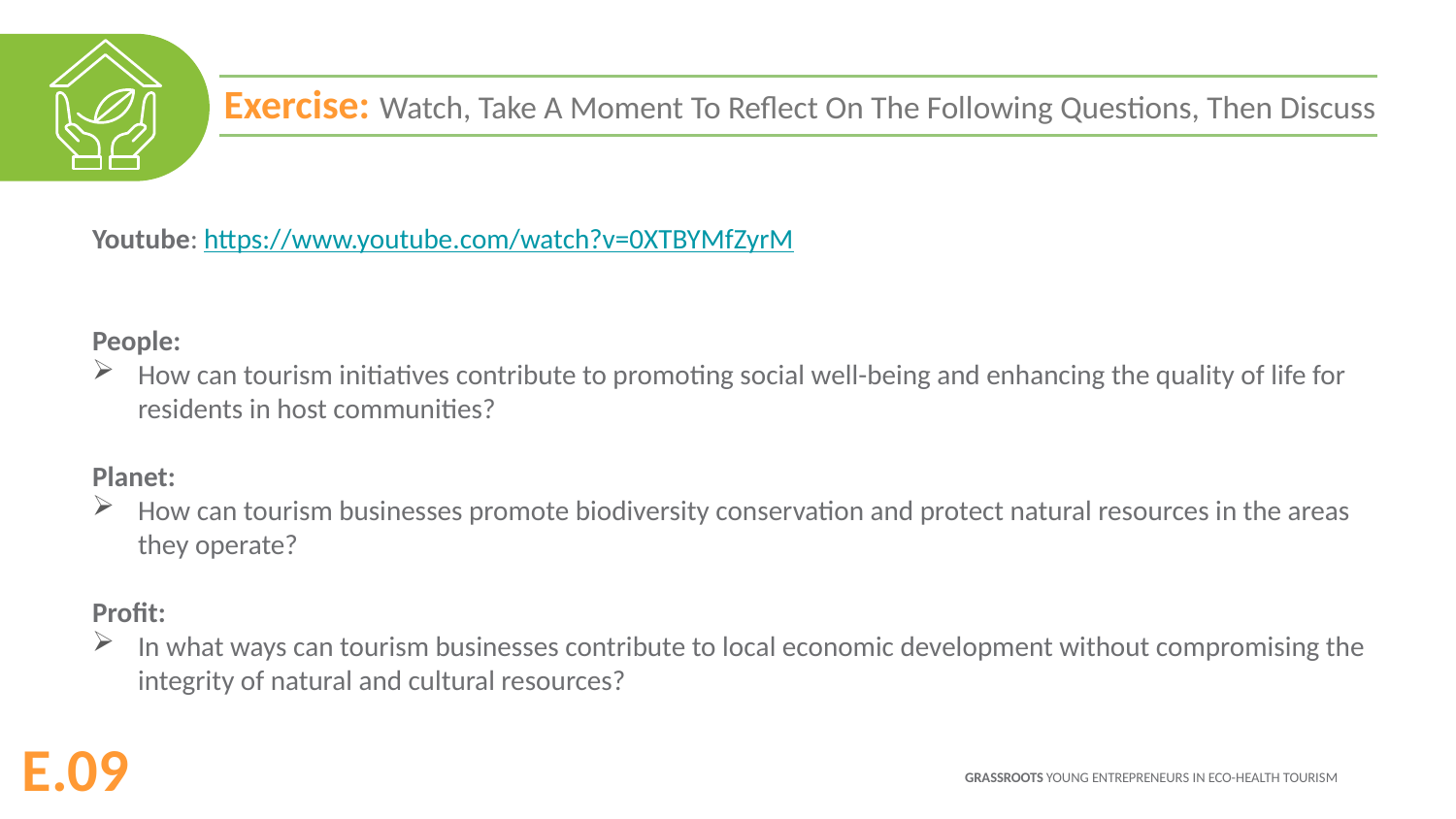

Exercise: Watch, Take A Moment To Reflect On The Following Questions, Then Discuss

Youtube: https://www.youtube.com/watch?v=0XTBYMfZyrM

People:
How can tourism initiatives contribute to promoting social well-being and enhancing the quality of life for residents in host communities?

Planet:
How can tourism businesses promote biodiversity conservation and protect natural resources in the areas they operate?

Profit:
In what ways can tourism businesses contribute to local economic development without compromising the integrity of natural and cultural resources?
E.09